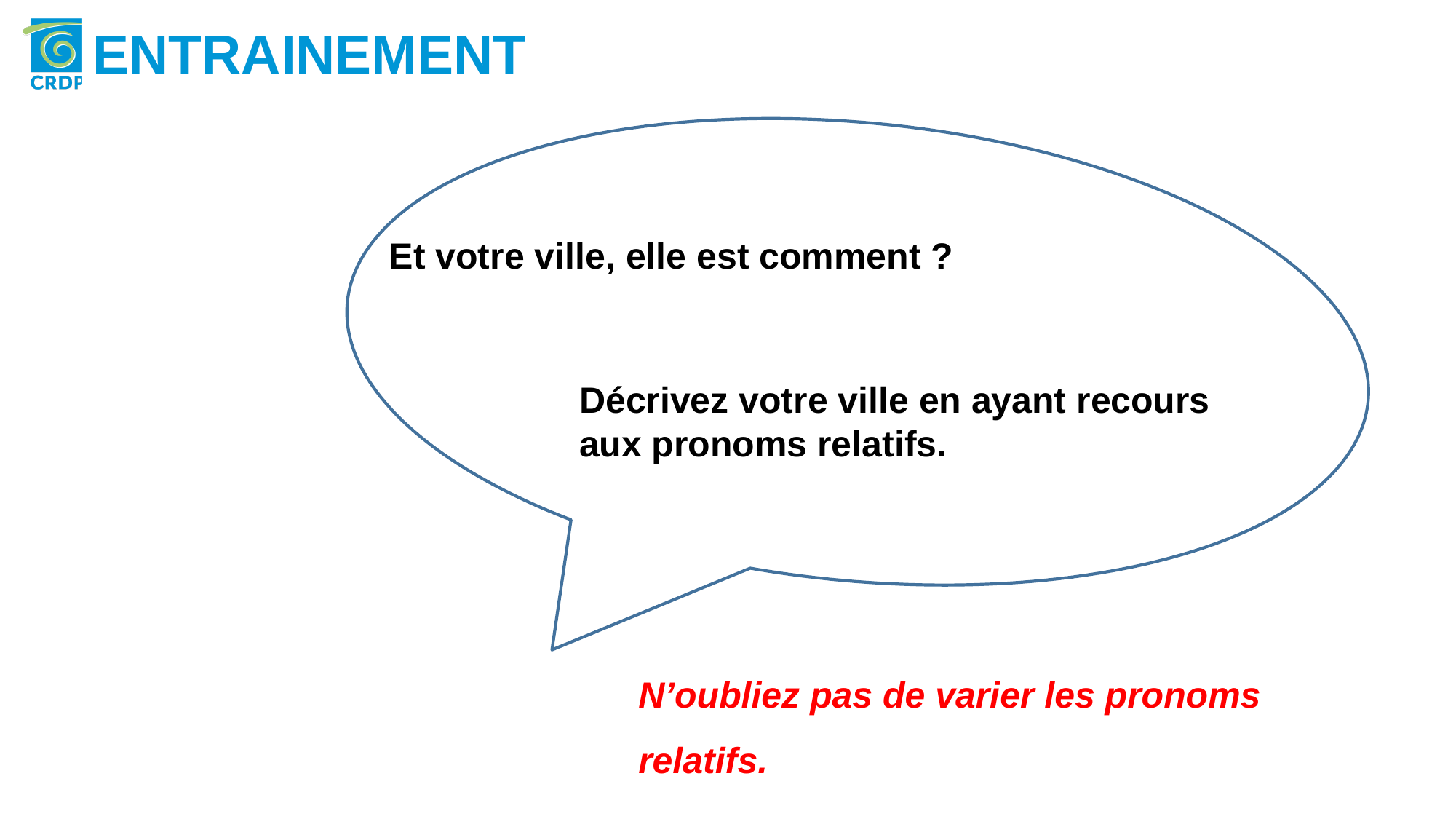

ENTRAINEMENT

Et votre ville, elle est comment ?
Décrivez votre ville en ayant recours aux pronoms relatifs.
N’oubliez pas de varier les pronoms relatifs.